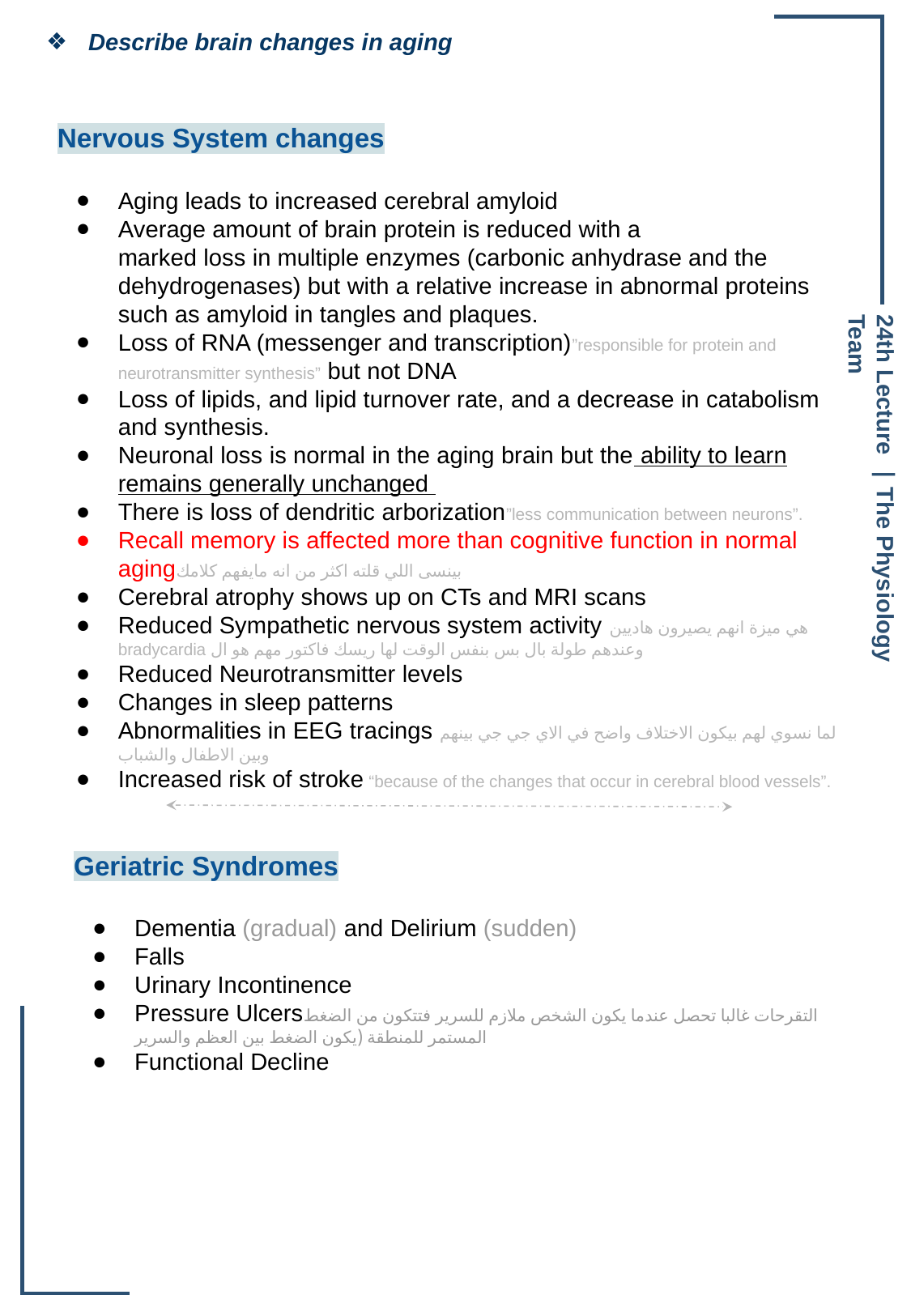

Describe brain changes in aging
Nervous System changes
Aging leads to increased cerebral amyloid
Average amount of brain protein is reduced with a
marked loss in multiple enzymes (carbonic anhydrase and the dehydrogenases) but with a relative increase in abnormal proteins such as amyloid in tangles and plaques.
Loss of RNA (messenger and transcription)”responsible for protein and neurotransmitter synthesis” but not DNA
Loss of lipids, and lipid turnover rate, and a decrease in catabolism and synthesis.
Neuronal loss is normal in the aging brain but the ability to learn remains generally unchanged
There is loss of dendritic arborization”less communication between neurons”.
Recall memory is affected more than cognitive function in normal agingبينسى اللي قلته اكثر من انه مايفهم كلامك
Cerebral atrophy shows up on CTs and MRI scans
Reduced Sympathetic nervous system activity هي ميزة انهم يصيرون هاديين  bradycardia وعندهم طولة بال بس بنفس الوقت لها ريسك فاكتور مهم هو ال
Reduced Neurotransmitter levels
Changes in sleep patterns
Abnormalities in EEG tracings لما نسوي لهم بيكون الاختلاف واضح في الاي جي جي بينهم وبين الاطفال والشباب
Increased risk of stroke “because of the changes that occur in cerebral blood vessels”.
24th Lecture  ∣ The Physiology Team
Geriatric Syndromes
Dementia (gradual) and Delirium (sudden)
Falls
Urinary Incontinence
Pressure Ulcersالتقرحات غالبا تحصل عندما یكون الشخص ملازم للسریر فتتكون من الضغط المستمر للمنطقة (یكون الضغط بین العظم والسریر
Functional Decline